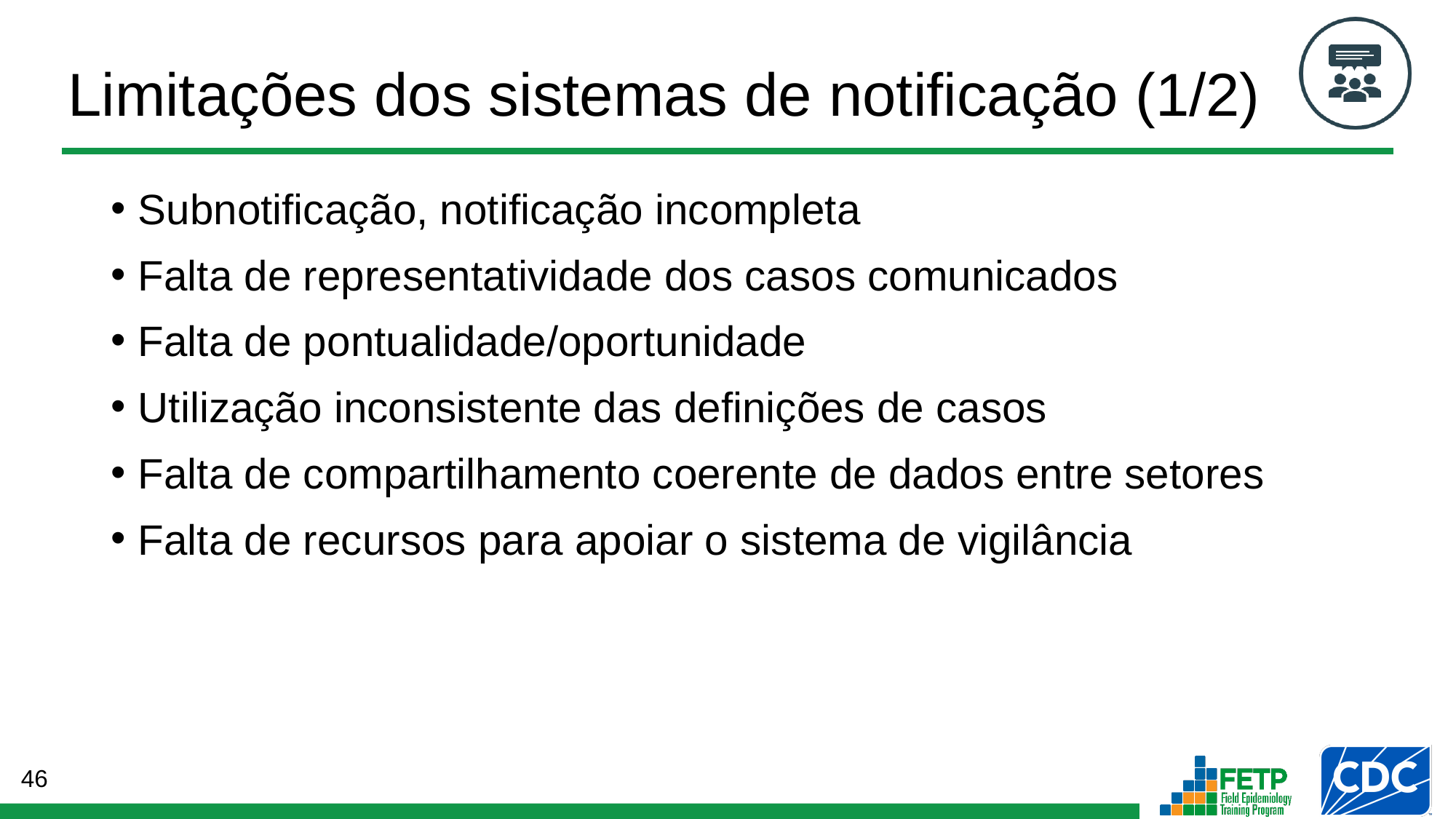

# Limitações dos sistemas de notificação (1/2)
Subnotificação, notificação incompleta
Falta de representatividade dos casos comunicados
Falta de pontualidade/oportunidade
Utilização inconsistente das definições de casos
Falta de compartilhamento coerente de dados entre setores
Falta de recursos para apoiar o sistema de vigilância